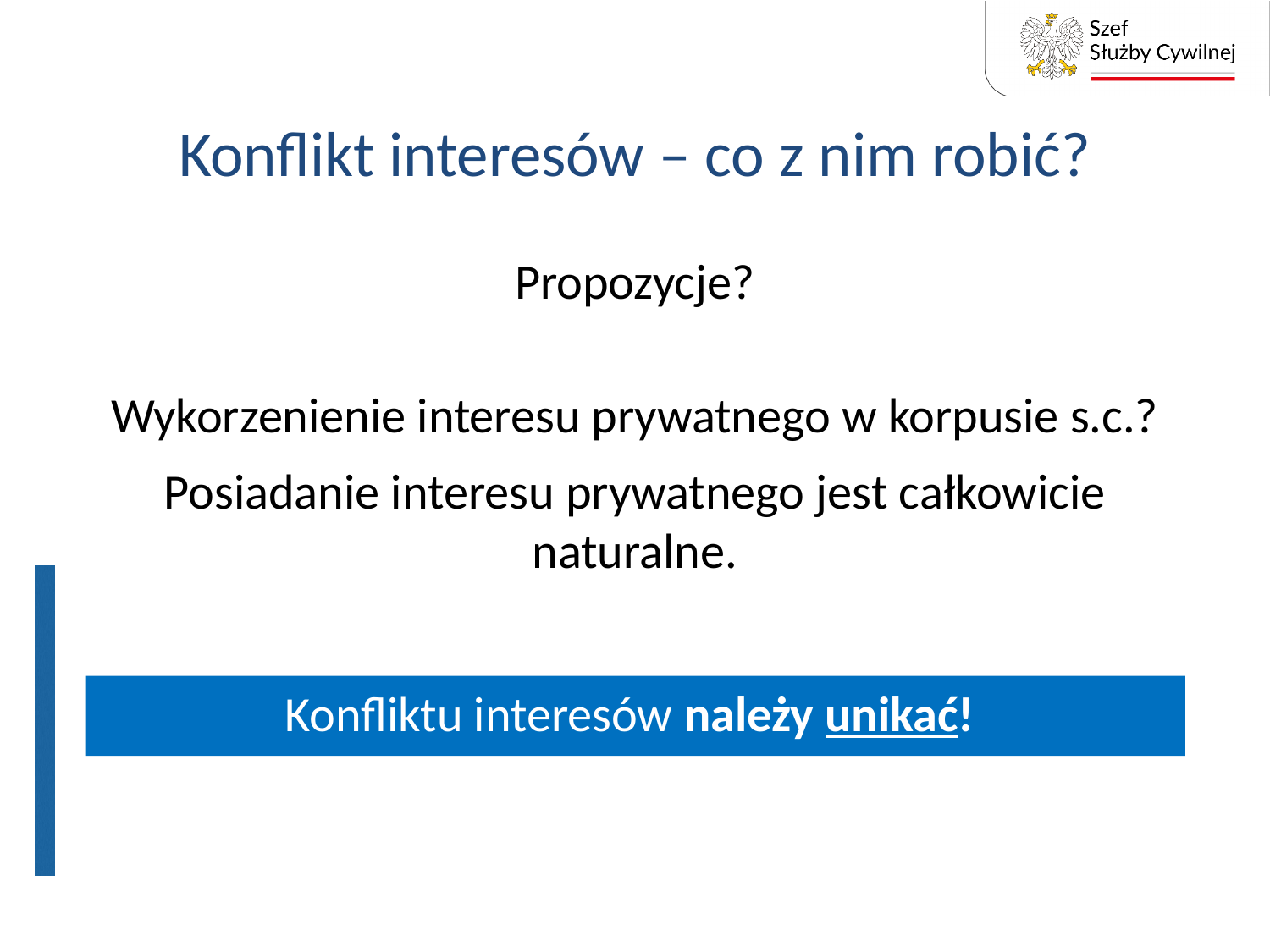

# Konflikt interesów – co z nim robić?
Propozycje?
Wykorzenienie interesu prywatnego w korpusie s.c.?
Posiadanie interesu prywatnego jest całkowicie naturalne.
Konfliktu interesów należy unikać!